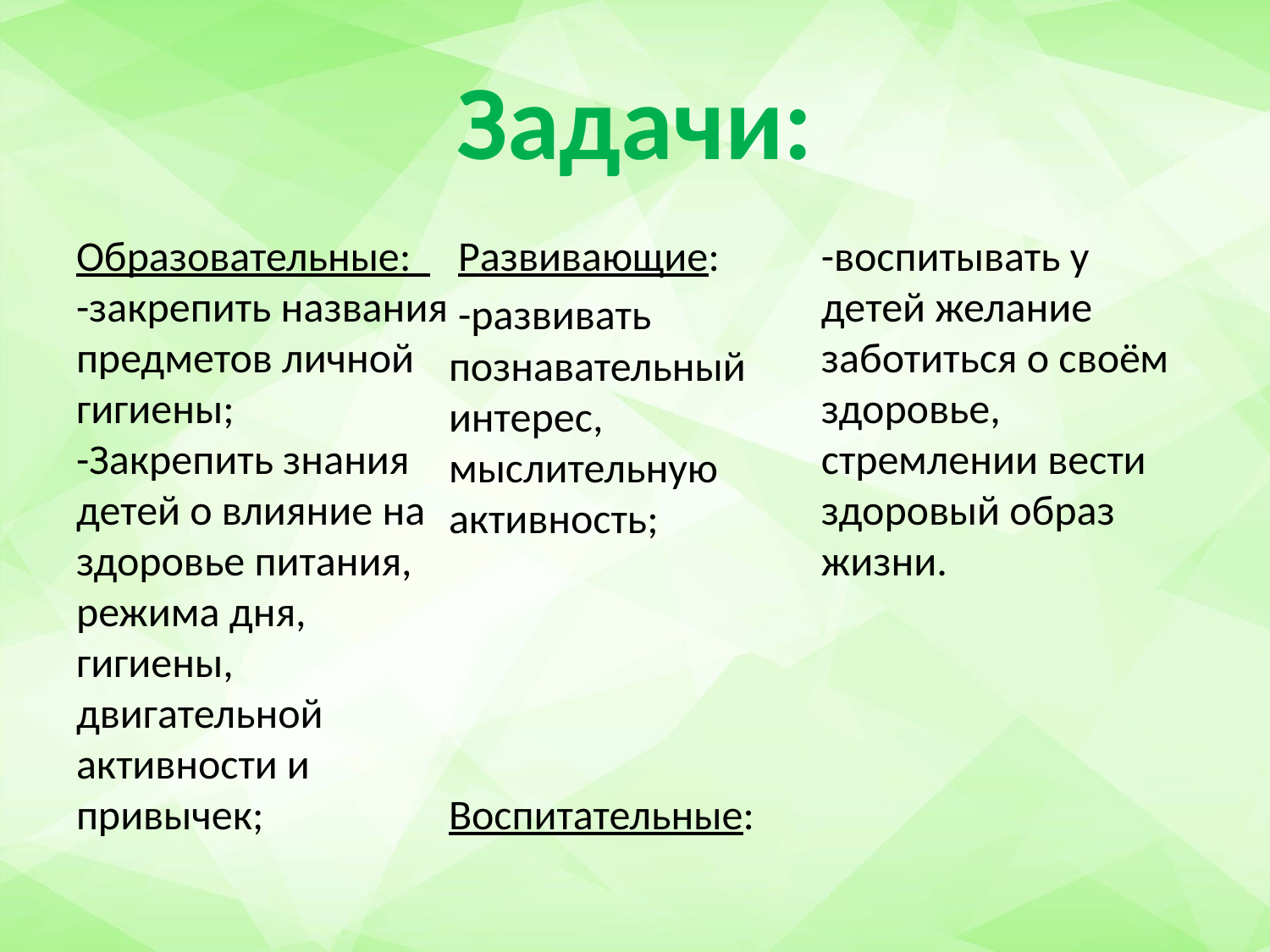

# Задачи:
Образовательные:
-закрепить названия предметов личной гигиены;
-Закрепить знания детей о влияние на здоровье питания, режима дня, гигиены, двигательной активности и привычек;
 Развивающие:
 -развивать          познавательный  интерес,  мыслительную  активность;

Воспитательные:
-воспитывать у детей желание заботиться о своём здоровье, стремлении вести здоровый образ жизни.